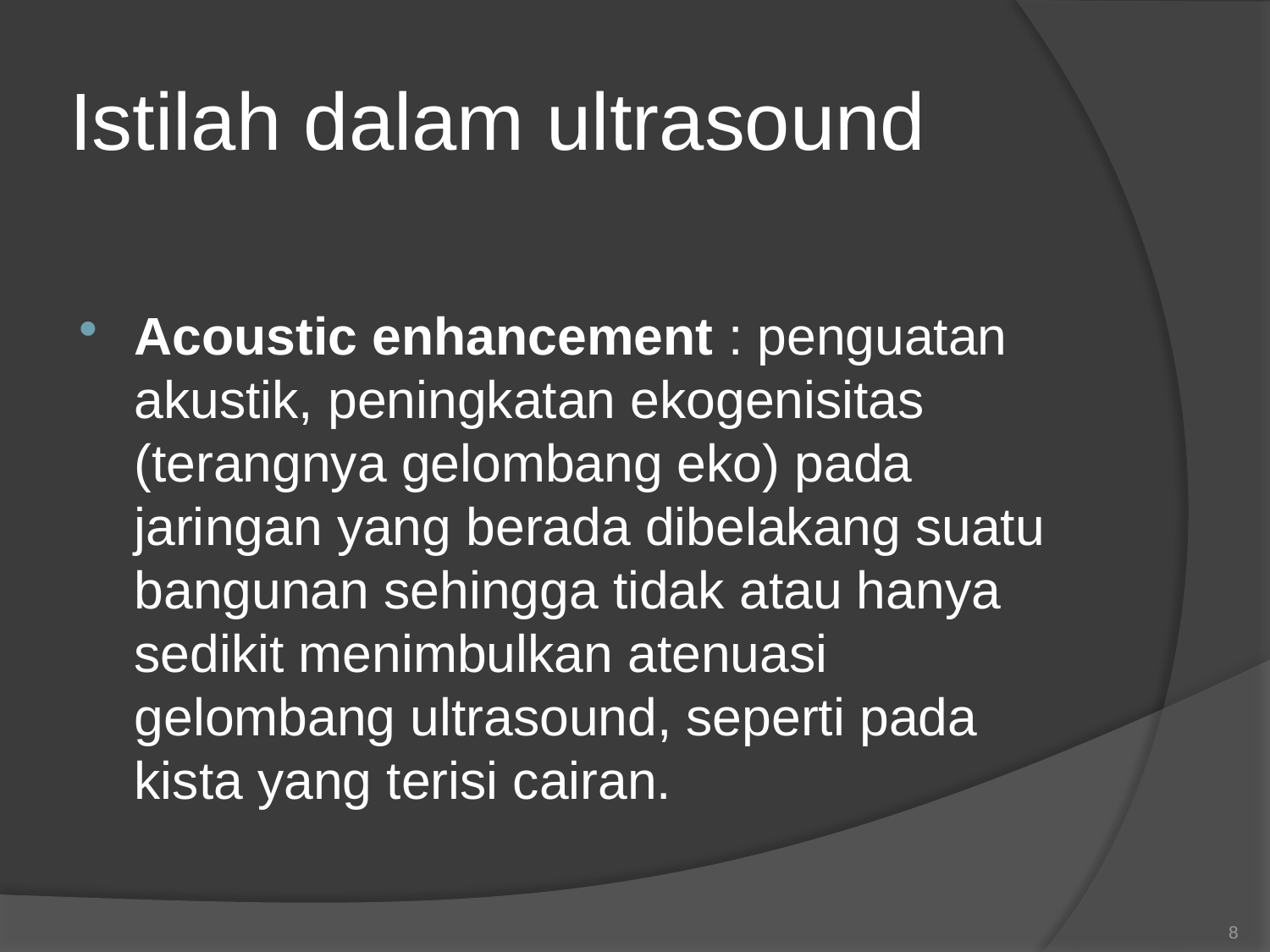

# Istilah dalam ultrasound

Acoustic enhancement : penguatan akustik, peningkatan ekogenisitas (terangnya gelombang eko) pada jaringan yang berada dibelakang suatu bangunan sehingga tidak atau hanya sedikit menimbulkan atenuasi gelombang ultrasound, seperti pada kista yang terisi cairan.

8